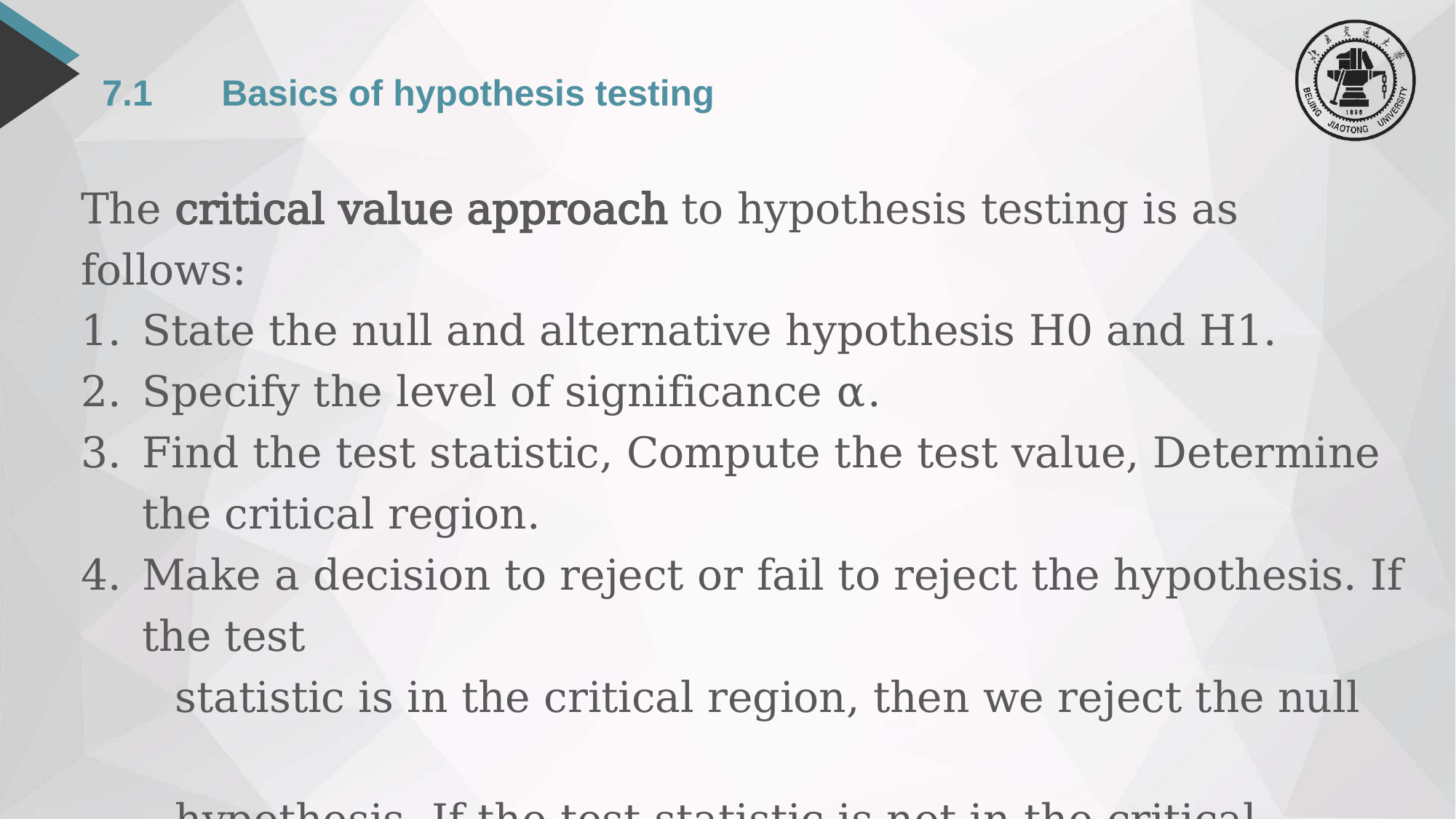

# 7.1	 Basics of hypothesis testing
The critical value approach to hypothesis testing is as follows:
State the null and alternative hypothesis H0 and H1.
Specify the level of significance α.
Find the test statistic, Compute the test value, Determine the critical region.
Make a decision to reject or fail to reject the hypothesis. If the test
       statistic is in the critical region, then we reject the null
       hypothesis. If the test statistic is not in the critical region, then
       we fail to reject the null hypothesis.
Summarize the results.